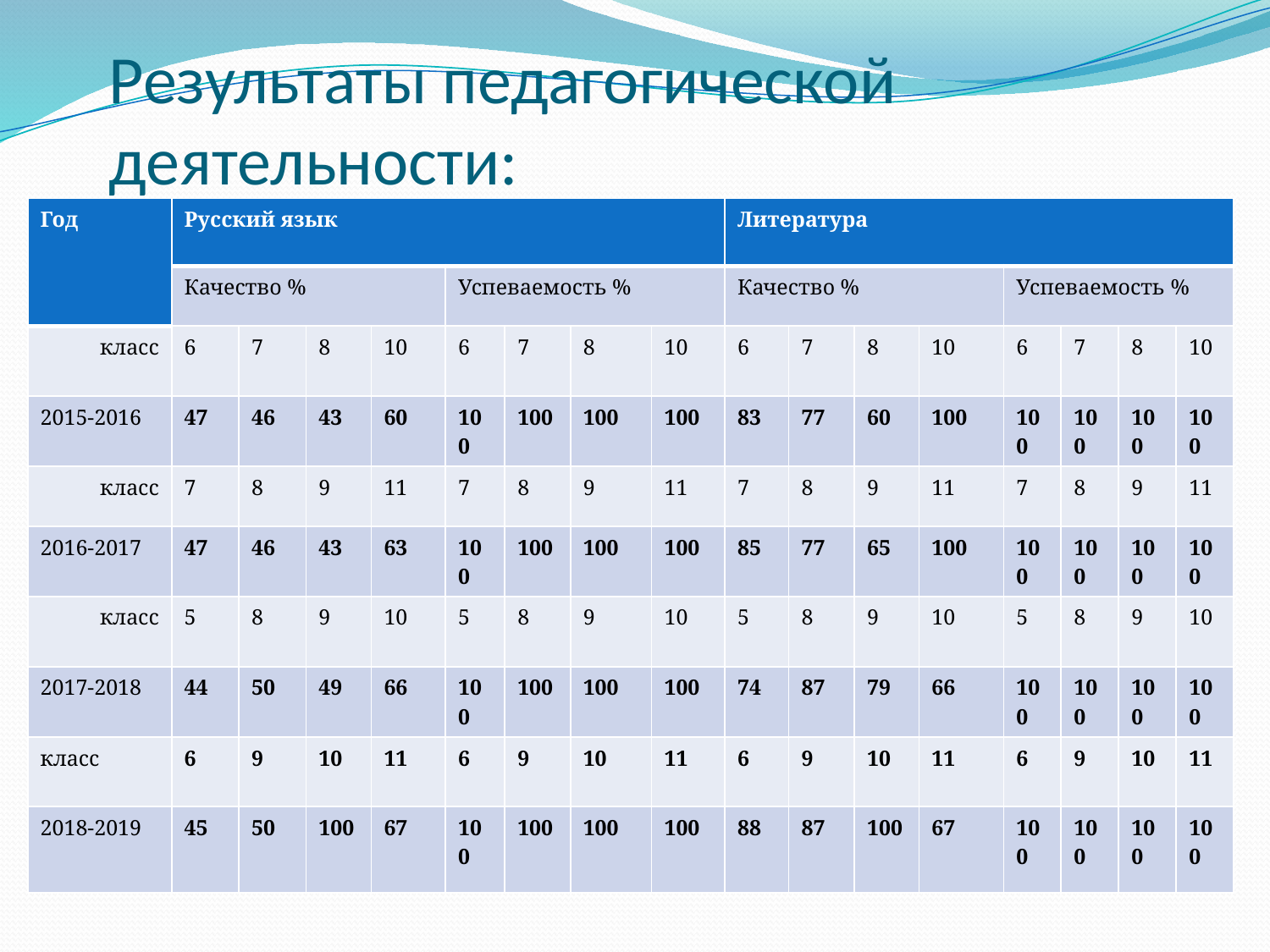

# Результаты педагогической деятельности:
| Год | Русский язык |  |  |  |  |  |  |  | Литература |  |  |  |  |  |  |  |
| --- | --- | --- | --- | --- | --- | --- | --- | --- | --- | --- | --- | --- | --- | --- | --- | --- |
|  | Качество % |  |  |  | Успеваемость % |  |  |  | Качество % |  |  |  | Успеваемость % |  |  |  |
| класс | 6 | 7 | 8 | 10 | 6 | 7 | 8 | 10 | 6 | 7 | 8 | 10 | 6 | 7 | 8 | 10 |
| 2015-2016 | 47 | 46 | 43 | 60 | 100 | 100 | 100 | 100 | 83 | 77 | 60 | 100 | 100 | 100 | 100 | 100 |
| класс | 7 | 8 | 9 | 11 | 7 | 8 | 9 | 11 | 7 | 8 | 9 | 11 | 7 | 8 | 9 | 11 |
| 2016-2017 | 47 | 46 | 43 | 63 | 100 | 100 | 100 | 100 | 85 | 77 | 65 | 100 | 100 | 100 | 100 | 100 |
| класс | 5 | 8 | 9 | 10 | 5 | 8 | 9 | 10 | 5 | 8 | 9 | 10 | 5 | 8 | 9 | 10 |
| 2017-2018 | 44 | 50 | 49 | 66 | 100 | 100 | 100 | 100 | 74 | 87 | 79 | 66 | 100 | 100 | 100 | 100 |
| класс | 6 | 9 | 10 | 11 | 6 | 9 | 10 | 11 | 6 | 9 | 10 | 11 | 6 | 9 | 10 | 11 |
| 2018-2019 | 45 | 50 | 100 | 67 | 100 | 100 | 100 | 100 | 88 | 87 | 100 | 67 | 100 | 100 | 100 | 100 |